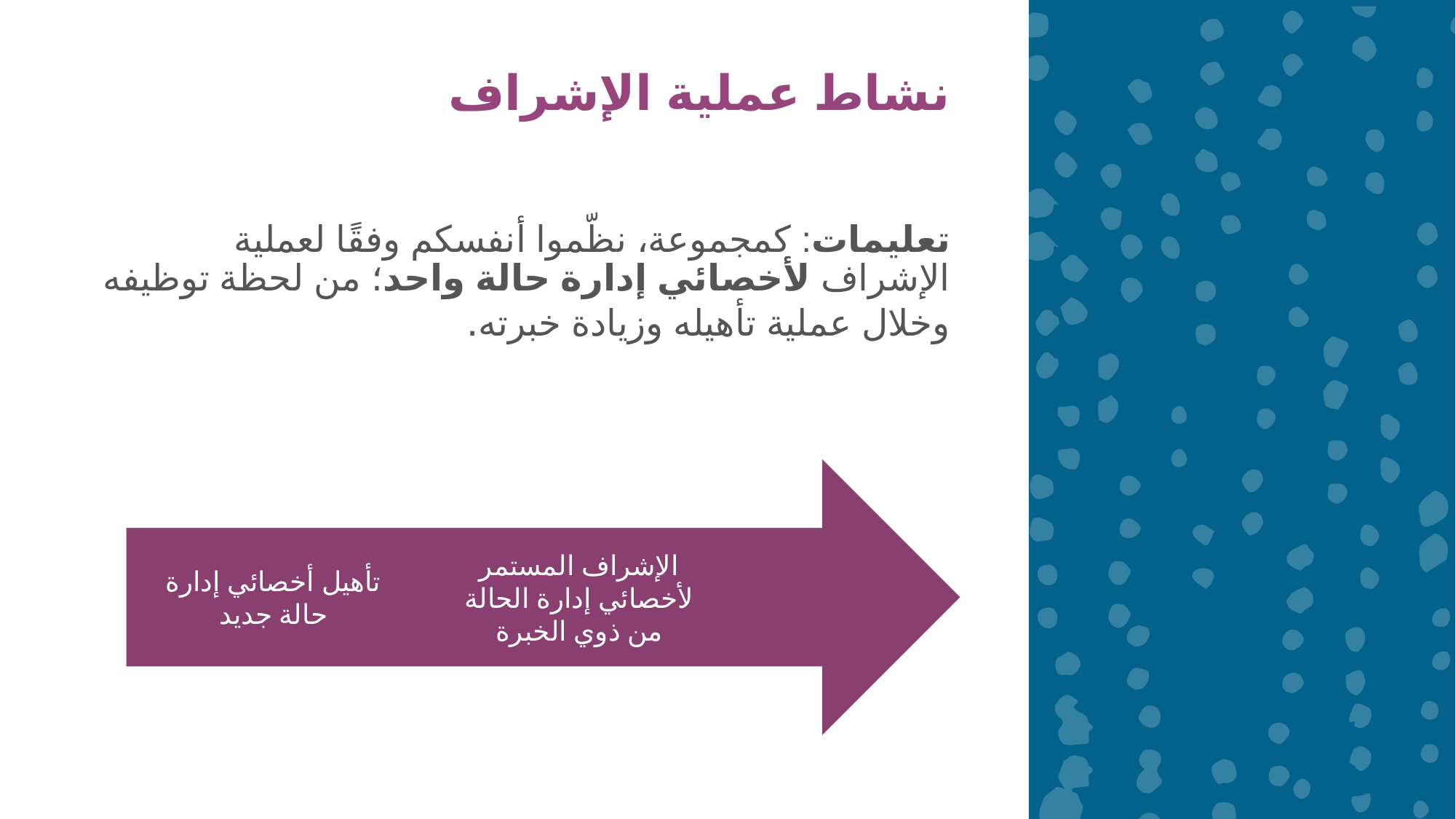

نشاط عملية الإشراف
تعليمات: كمجموعة، نظّموا أنفسكم وفقًا لعملية الإشراف لأخصائي إدارة حالة واحد؛ من لحظة توظيفه وخلال عملية تأهيله وزيادة خبرته.

تأهيل أخصائي إدارة حالة جديد